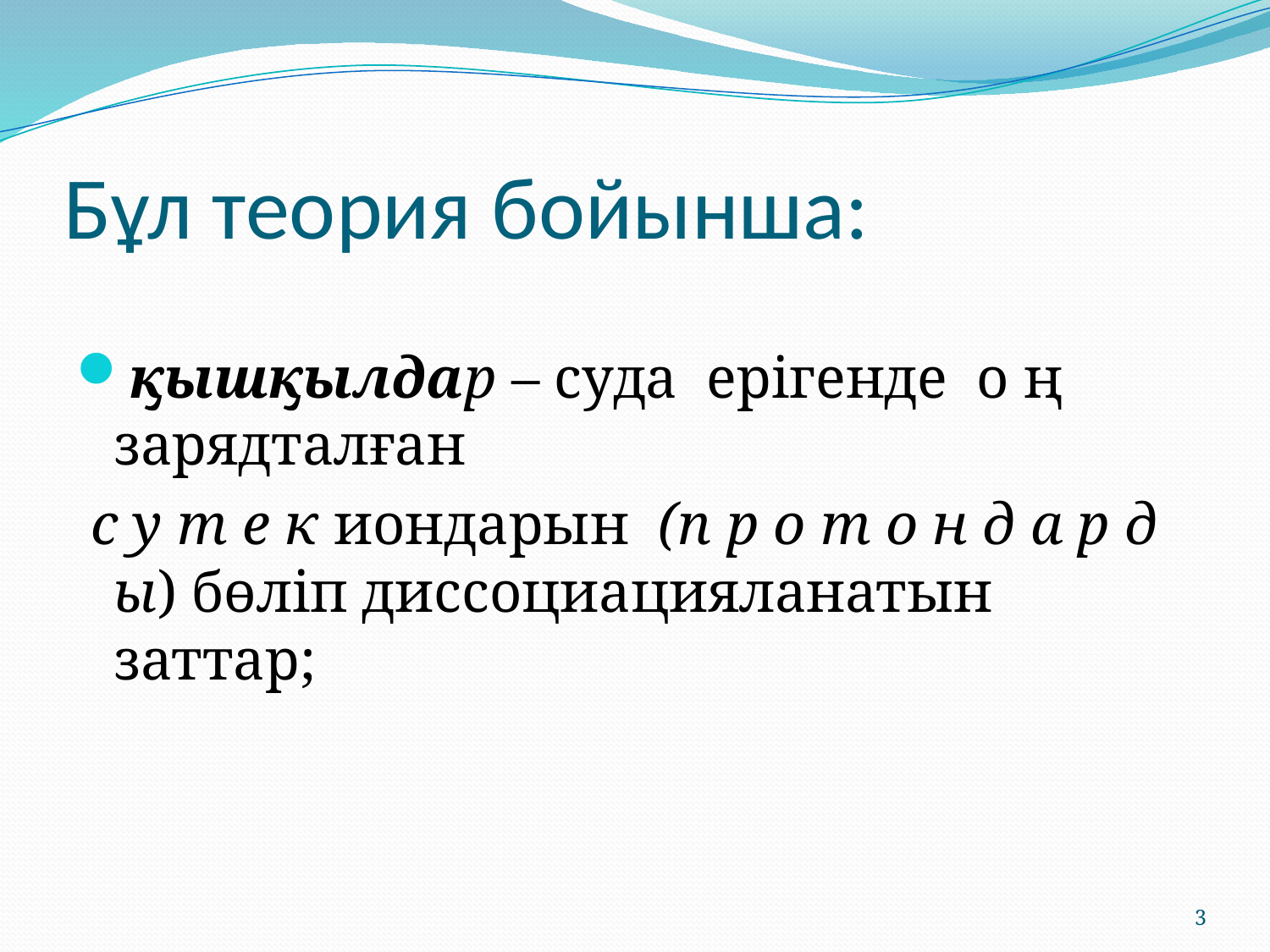

# Бұл теория бойынша:

қышқылдар – суда  ерігенде  о ң зарядталған
 с у т е к иондарын  (п р о т о н д а р д ы) бөліп диссоциацияланатын заттар;

3